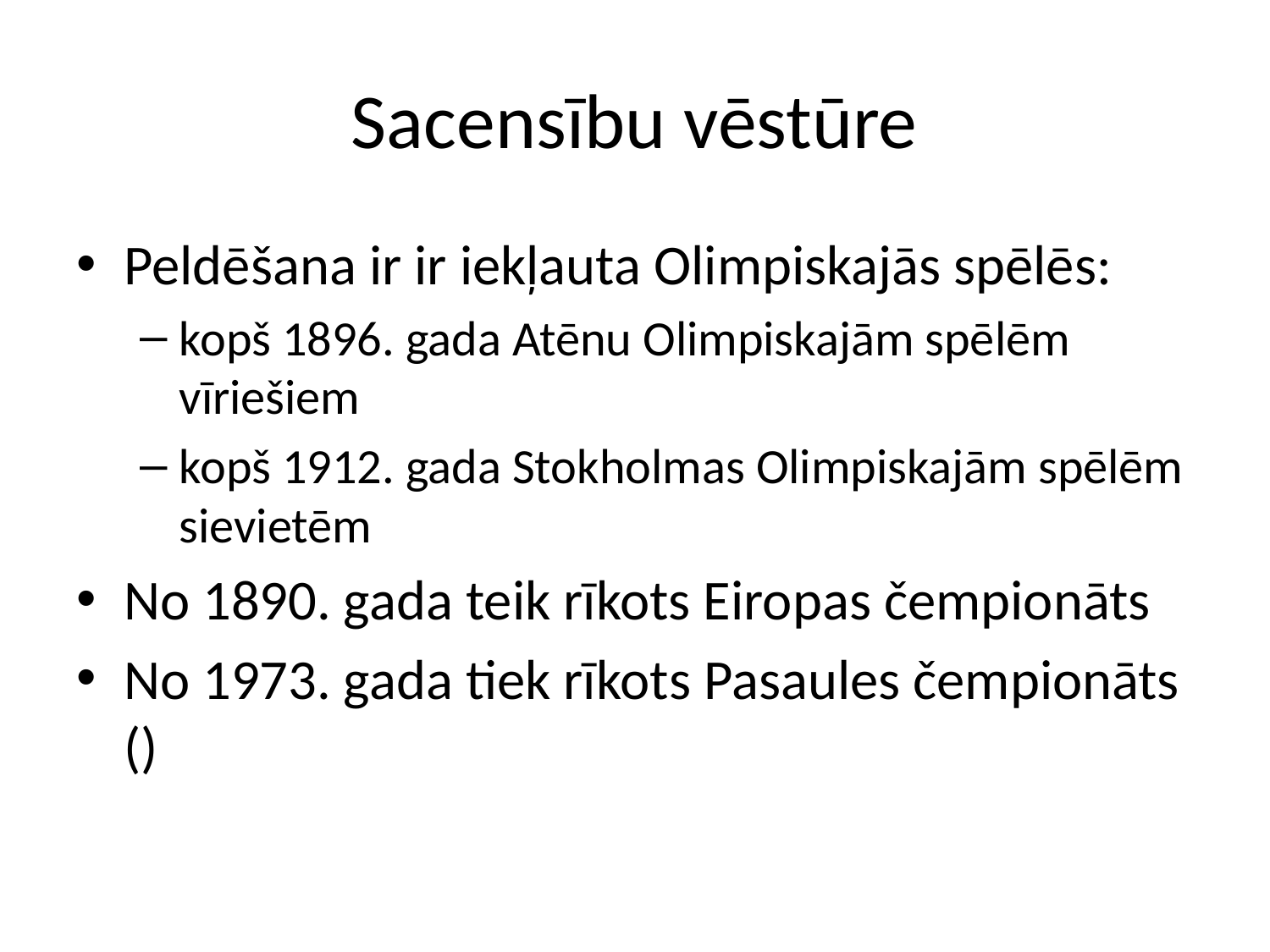

# Sacensību vēstūre
Peldēšana ir ir iekļauta Olimpiskajās spēlēs:
kopš 1896. gada Atēnu Olimpiskajām spēlēm vīriešiem
kopš 1912. gada Stokholmas Olimpiskajām spēlēm sievietēm
No 1890. gada teik rīkots Eiropas čempionāts
No 1973. gada tiek rīkots Pasaules čempionāts ()